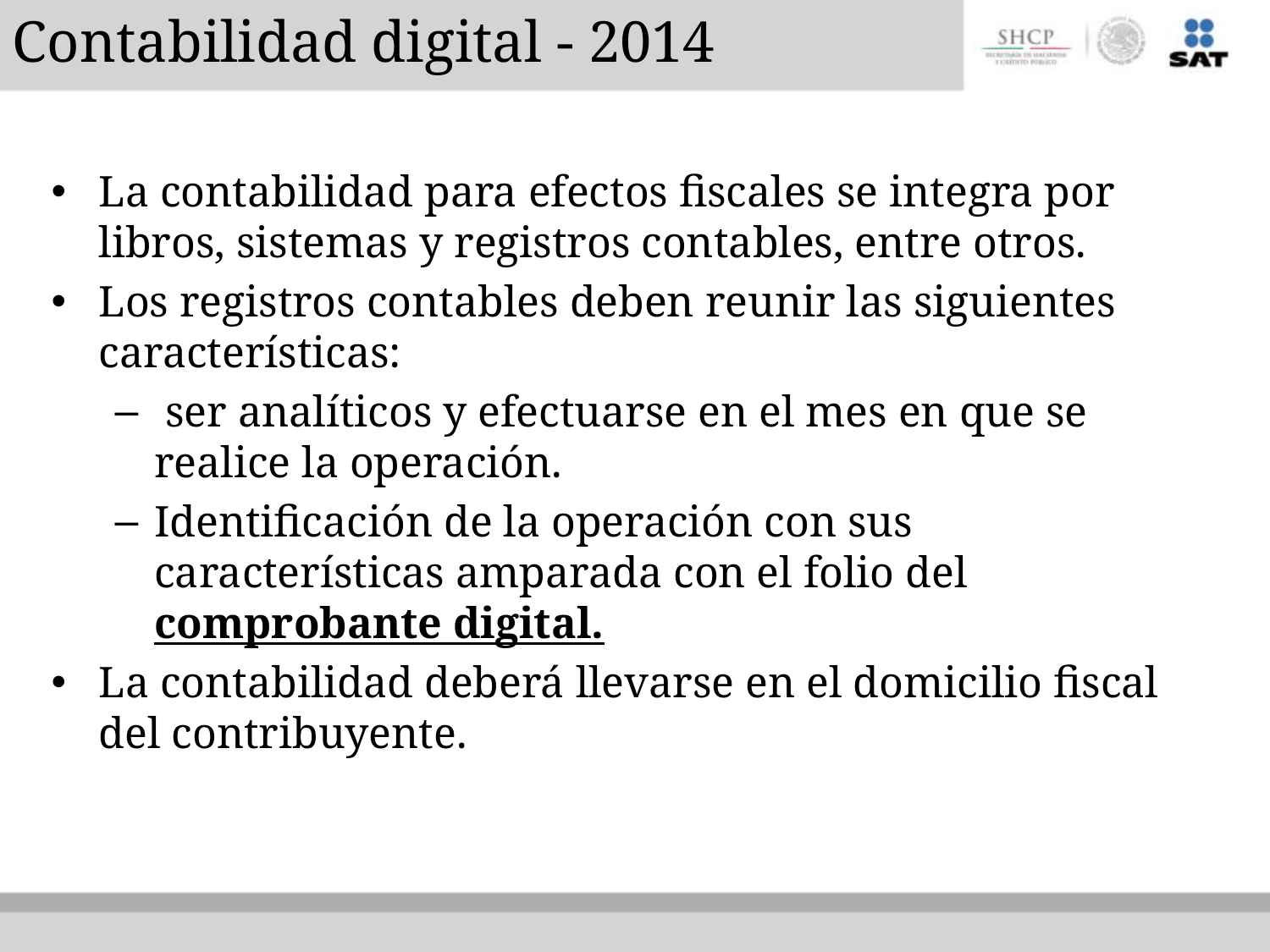

Contabilidad digital - 2014
La contabilidad para efectos fiscales se integra por libros, sistemas y registros contables, entre otros.
Los registros contables deben reunir las siguientes características:
 ser analíticos y efectuarse en el mes en que se realice la operación.
Identificación de la operación con sus características amparada con el folio del comprobante digital.
La contabilidad deberá llevarse en el domicilio fiscal del contribuyente.